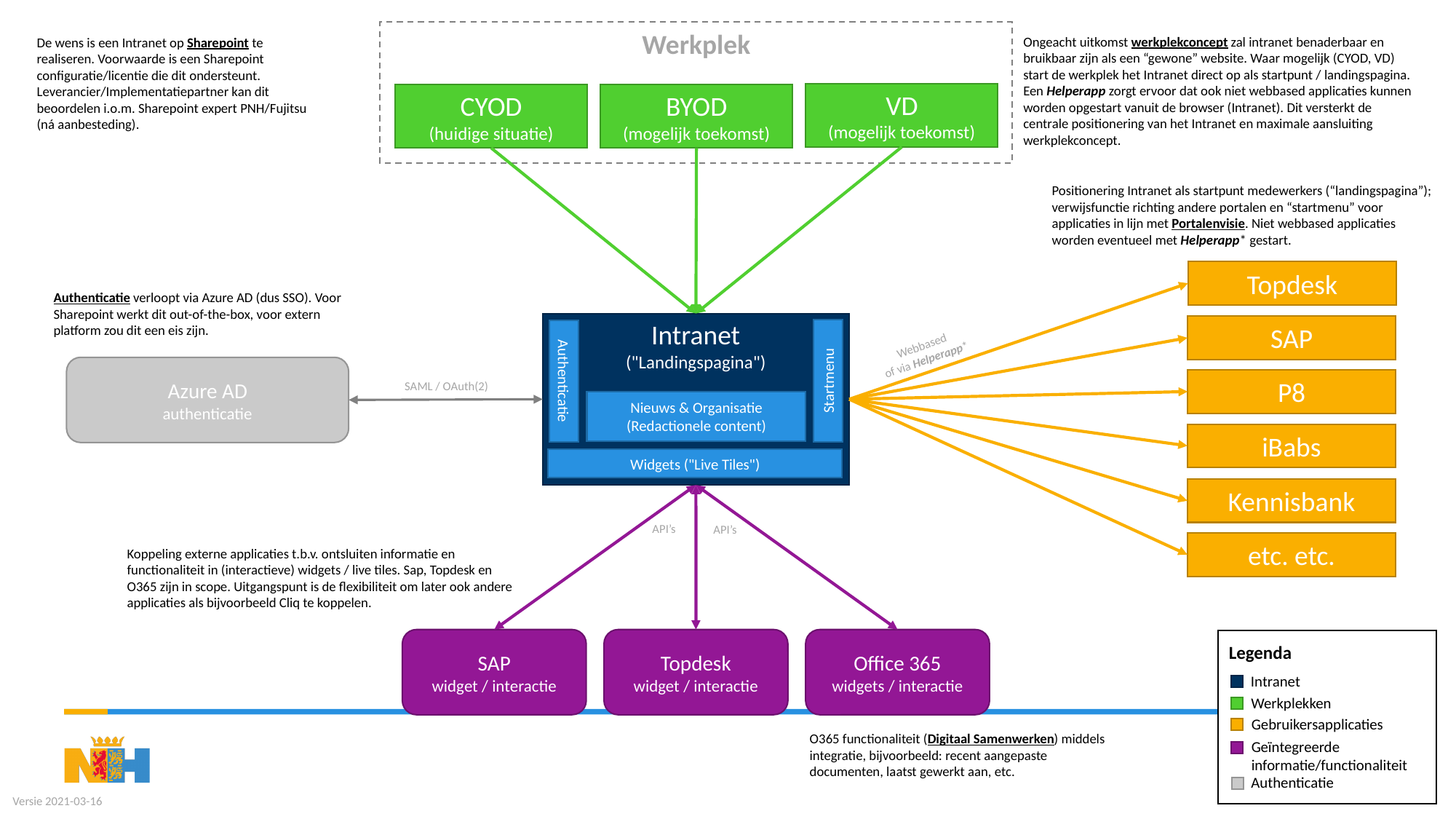

Werkplek

Ongeacht uitkomst werkplekconcept zal intranet benaderbaar en bruikbaar zijn als een “gewone” website. Waar mogelijk (CYOD, VD) start de werkplek het Intranet direct op als startpunt / landingspagina.
Een Helperapp zorgt ervoor dat ook niet webbased applicaties kunnen worden opgestart vanuit de browser (Intranet). Dit versterkt de centrale positionering van het Intranet en maximale aansluiting werkplekconcept.

De wens is een Intranet op Sharepoint te realiseren. Voorwaarde is een Sharepoint configuratie/licentie die dit ondersteunt. Leverancier/Implementatiepartner kan dit beoordelen i.o.m. Sharepoint expert PNH/Fujitsu (ná aanbesteding).
VD
(mogelijk toekomst)
CYOD
(huidige situatie)
BYOD
(mogelijk toekomst)
Positionering Intranet als startpunt medewerkers (“landingspagina”); verwijsfunctie richting andere portalen en “startmenu” voor applicaties in lijn met Portalenvisie. Niet webbased applicaties worden eventueel met Helperapp* gestart.
Topdesk
Authenticatie verloopt via Azure AD (dus SSO). Voor Sharepoint werkt dit out-of-the-box, voor extern platform zou dit een eis zijn.
Intranet
("Landingspagina")

SAP
Webbased
of via Helperapp*
Azure AD
authenticatie
Startmenu
Authenticatie
P8
SAML / OAuth(2)
Nieuws & Organisatie
(Redactionele content)
iBabs
Widgets ("Live Tiles")
Kennisbank
API’s
API’s
etc. etc.
Koppeling externe applicaties t.b.v. ontsluiten informatie en functionaliteit in (interactieve) widgets / live tiles. Sap, Topdesk en O365 zijn in scope. Uitgangspunt is de flexibiliteit om later ook andere applicaties als bijvoorbeeld Cliq te koppelen.
SAP
widget / interactie
Topdesk
widget / interactie
Office 365
widgets / interactie
Legenda

Intranet

Werkplekken

Gebruikersapplicaties

O365 functionaliteit (Digitaal Samenwerken) middels integratie, bijvoorbeeld: recent aangepaste documenten, laatst gewerkt aan, etc.
Geïntegreerde
informatie/functionaliteit

Authenticatie

Versie 2021-03-16